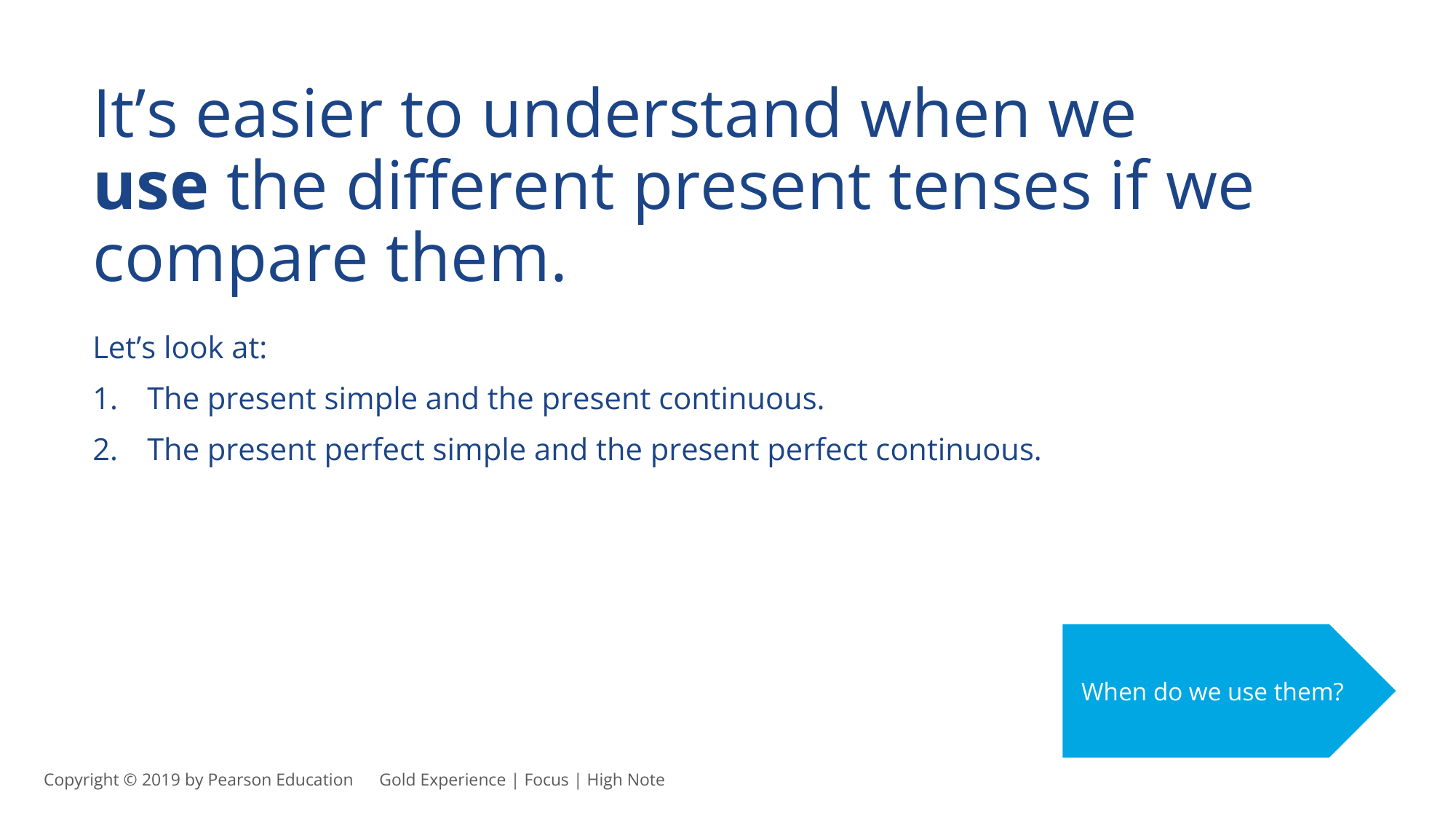

It’s easier to understand when we use the different present tenses if we compare them.
Let’s look at:
The present simple and the present continuous.
The present perfect simple and the present perfect continuous.

When do we use them?
Copyright © 2019 by Pearson Education      Gold Experience | Focus | High Note